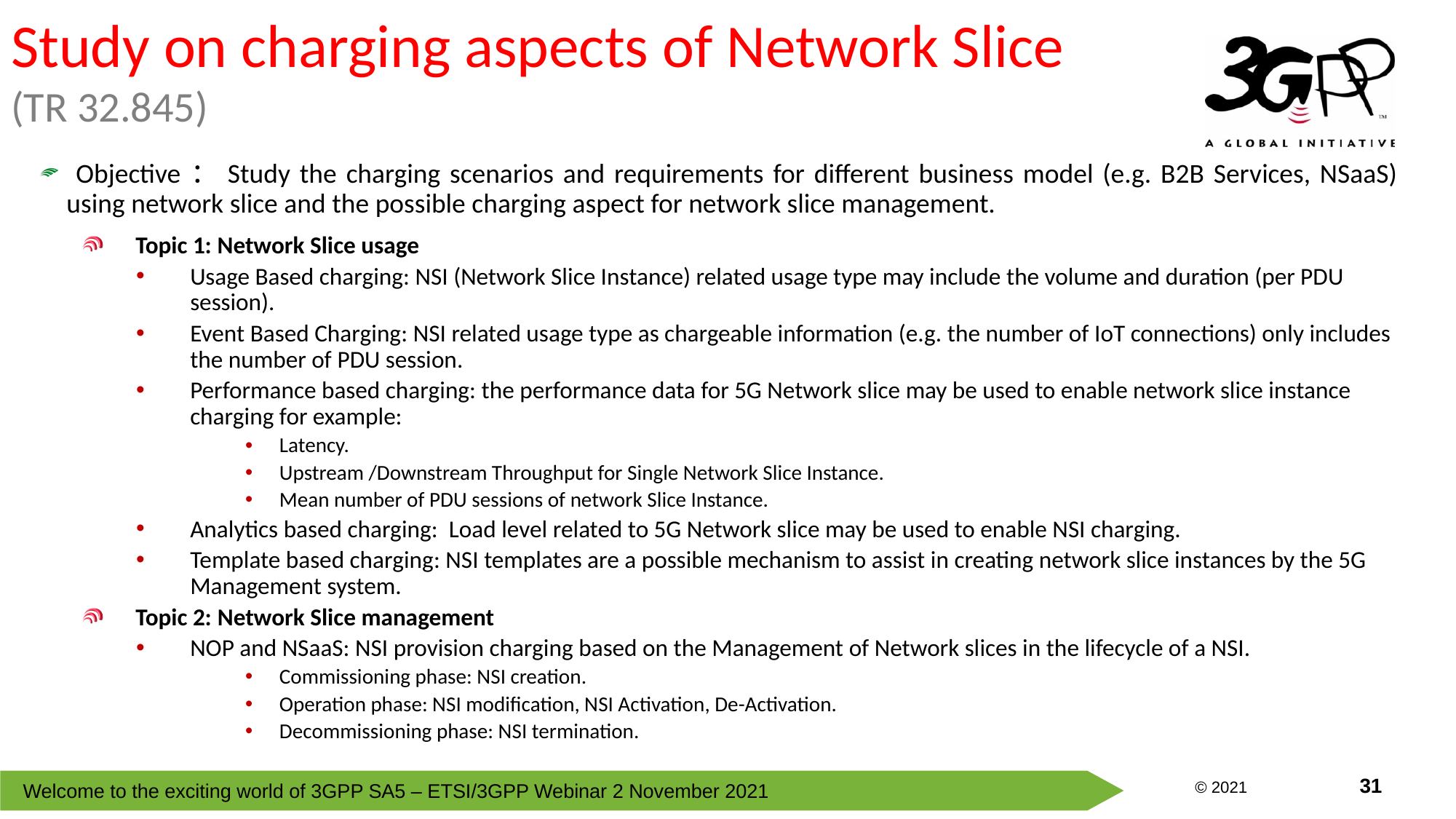

Study on charging aspects of Network Slice
(TR 32.845)
 Objective：Study the charging scenarios and requirements for different business model (e.g. B2B Services, NSaaS) using network slice and the possible charging aspect for network slice management.
Topic 1: Network Slice usage
Usage Based charging: NSI (Network Slice Instance) related usage type may include the volume and duration (per PDU session).
Event Based Charging: NSI related usage type as chargeable information (e.g. the number of IoT connections) only includes the number of PDU session.
Performance based charging: the performance data for 5G Network slice may be used to enable network slice instance charging for example:
Latency.
Upstream /Downstream Throughput for Single Network Slice Instance.
Mean number of PDU sessions of network Slice Instance.
Analytics based charging:  Load level related to 5G Network slice may be used to enable NSI charging.
Template based charging: NSI templates are a possible mechanism to assist in creating network slice instances by the 5G Management system.
Topic 2: Network Slice management
NOP and NSaaS: NSI provision charging based on the Management of Network slices in the lifecycle of a NSI.
Commissioning phase: NSI creation.
Operation phase: NSI modification, NSI Activation, De-Activation.
Decommissioning phase: NSI termination.